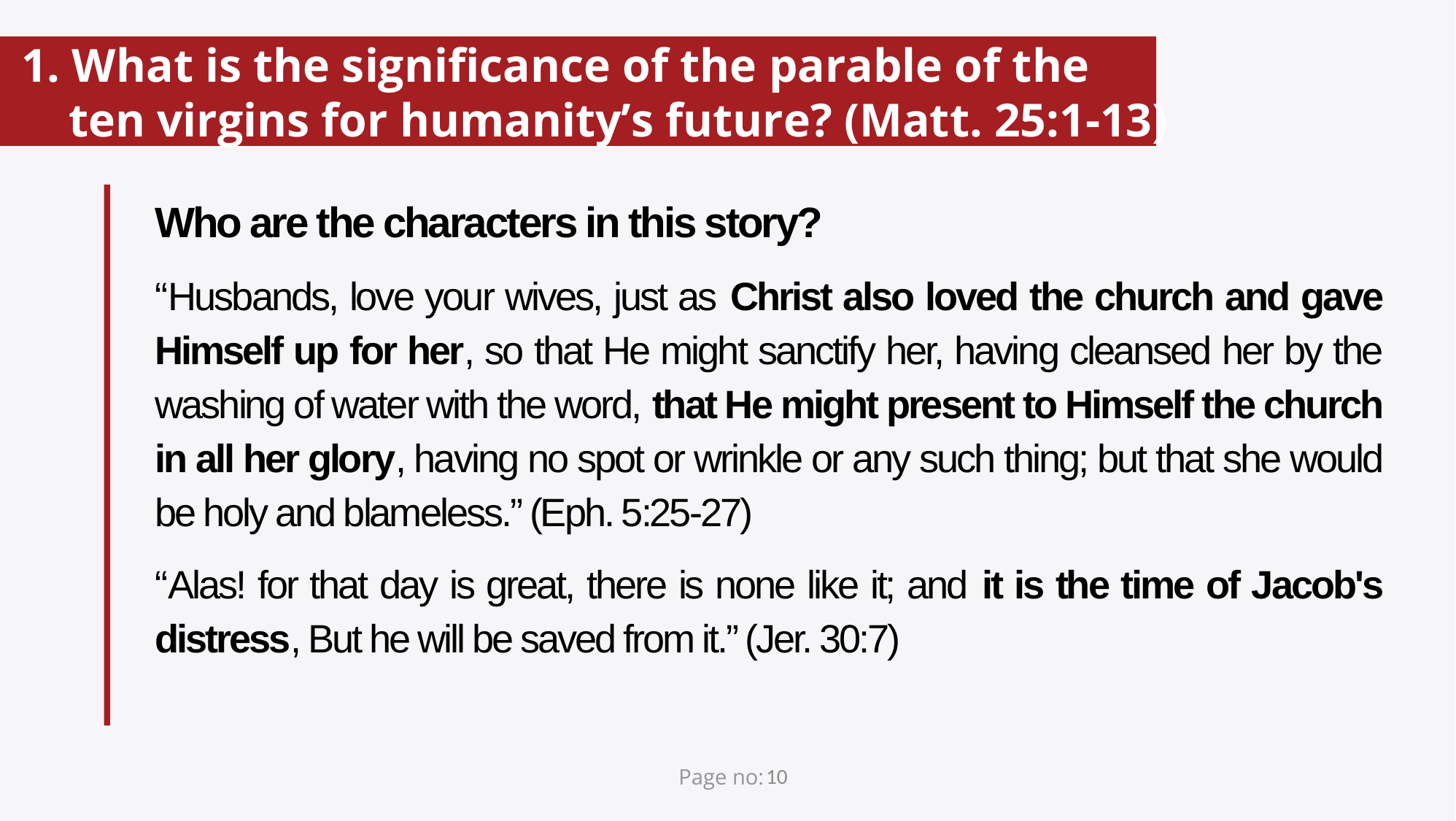

# 1. What is the significance of the parable of the ten virgins for humanity’s future? (Matt. 25:1-13)
Who are the characters in this story?
“Husbands, love your wives, just as Christ also loved the church and gave Himself up for her, so that He might sanctify her, having cleansed her by the washing of water with the word, that He might present to Himself the church in all her glory, having no spot or wrinkle or any such thing; but that she would be holy and blameless.” (Eph. 5:25-27)
“Alas! for that day is great, there is none like it; and it is the time of Jacob's distress, But he will be saved from it.” (Jer. 30:7)